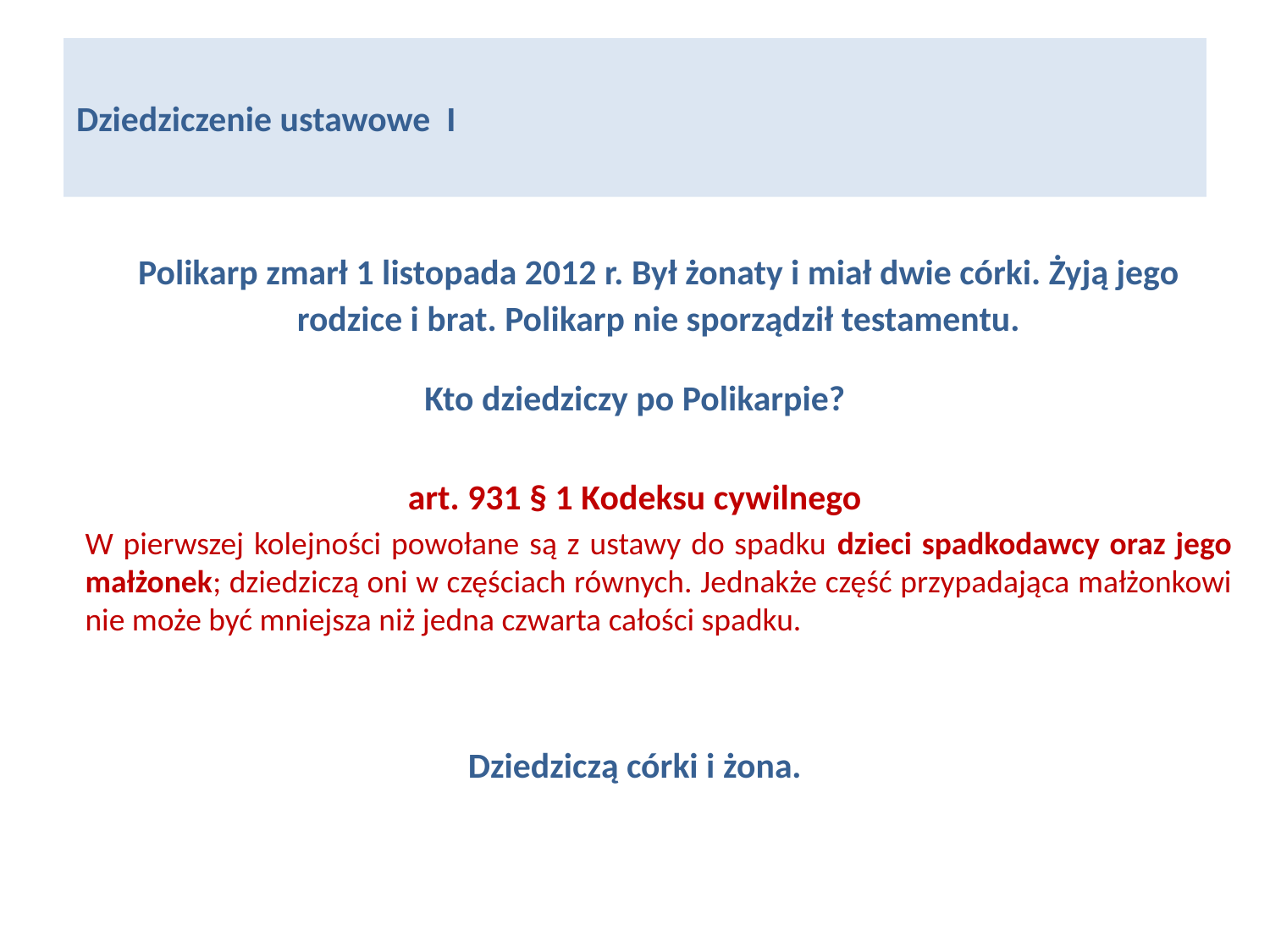

# Dziedziczenie ustawowe  I
	Polikarp zmarł 1 listopada 2012 r. Był żonaty i miał dwie córki. Żyją jego rodzice i brat. Polikarp nie sporządził testamentu.

Kto dziedziczy po Polikarpie?

art. 931 § 1 Kodeksu cywilnego
W pierwszej kolejności powołane są z ustawy do spadku dzieci spadkodawcy oraz jego małżonek; dziedziczą oni w częściach równych. Jednakże część przypadająca małżonkowi nie może być mniejsza niż jedna czwarta całości spadku.

Dziedziczą córki i żona.